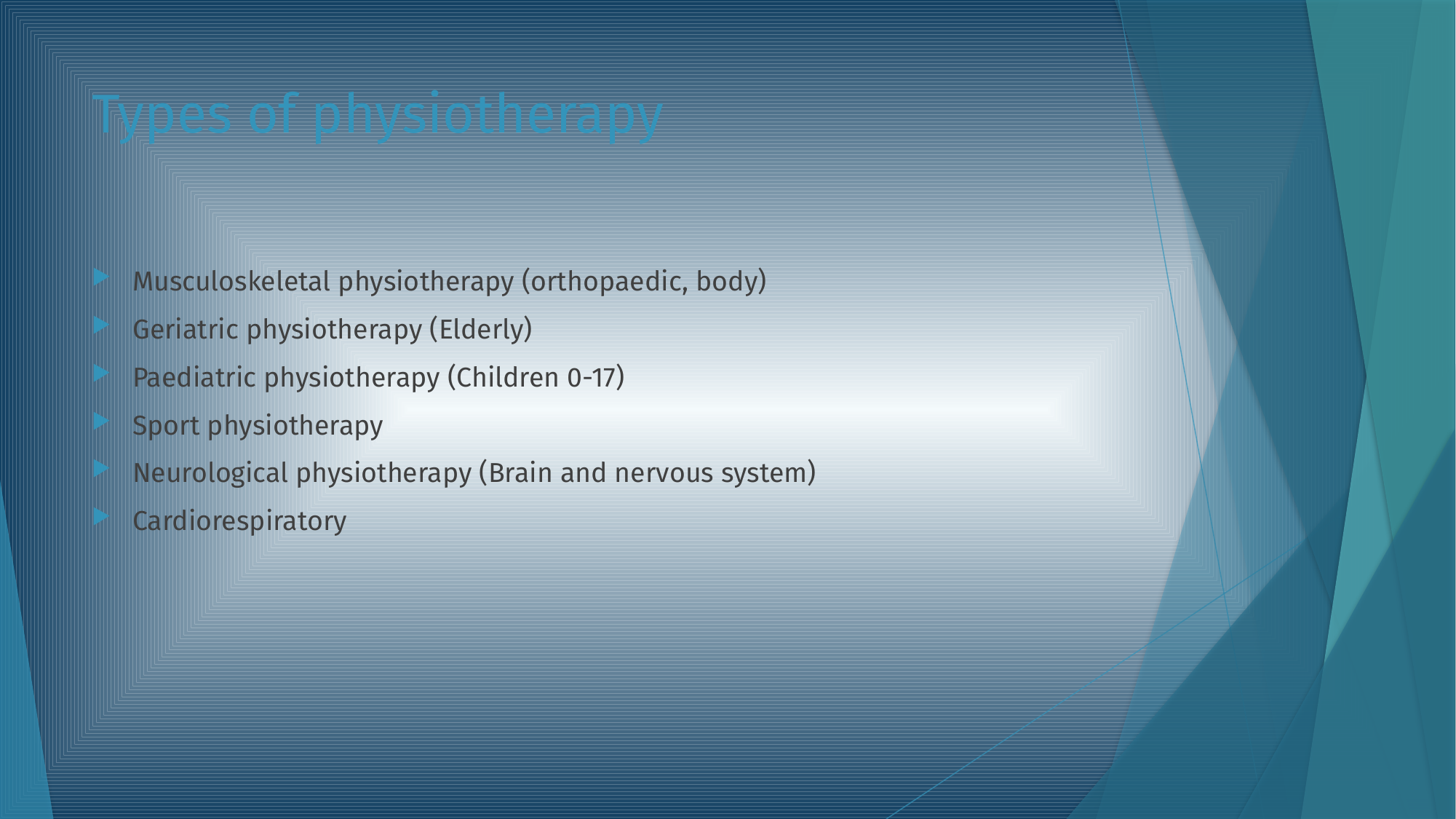

# Types of physiotherapy
Musculoskeletal physiotherapy (orthopaedic, body)
Geriatric physiotherapy (Elderly)
Paediatric physiotherapy (Children 0-17)
Sport physiotherapy
Neurological physiotherapy (Brain and nervous system)
Cardiorespiratory